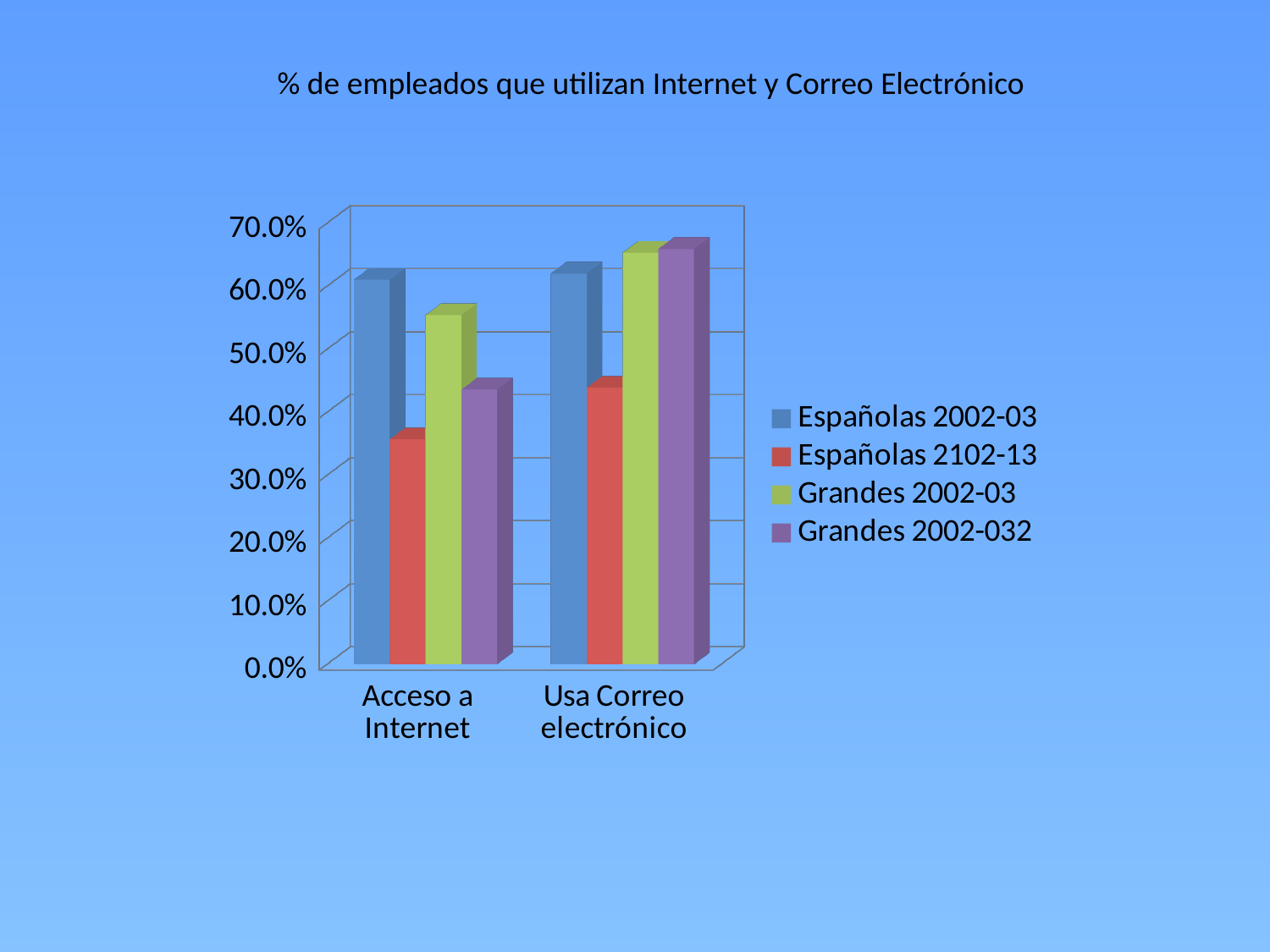

% de empleados que utilizan Internet y Correo Electrónico

[unsupported chart]